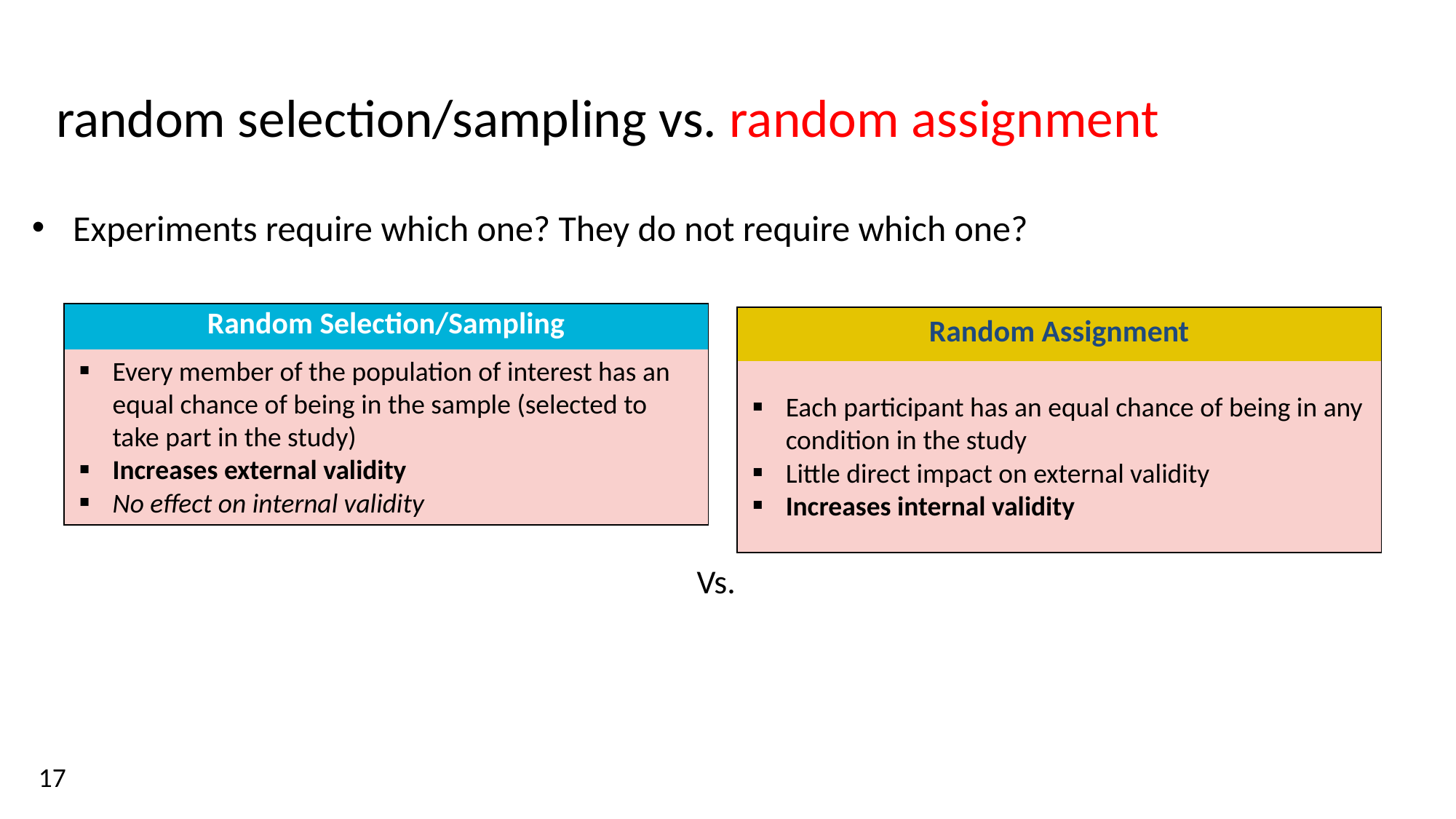

# random selection/sampling vs. random assignment
Experiments require which one? They do not require which one?
| Random Selection/Sampling |
| --- |
| Every member of the population of interest has an equal chance of being in the sample (selected to take part in the study) Increases external validity No effect on internal validity |
| Random Assignment |
| --- |
| Each participant has an equal chance of being in any condition in the study Little direct impact on external validity Increases internal validity |
Vs.
17